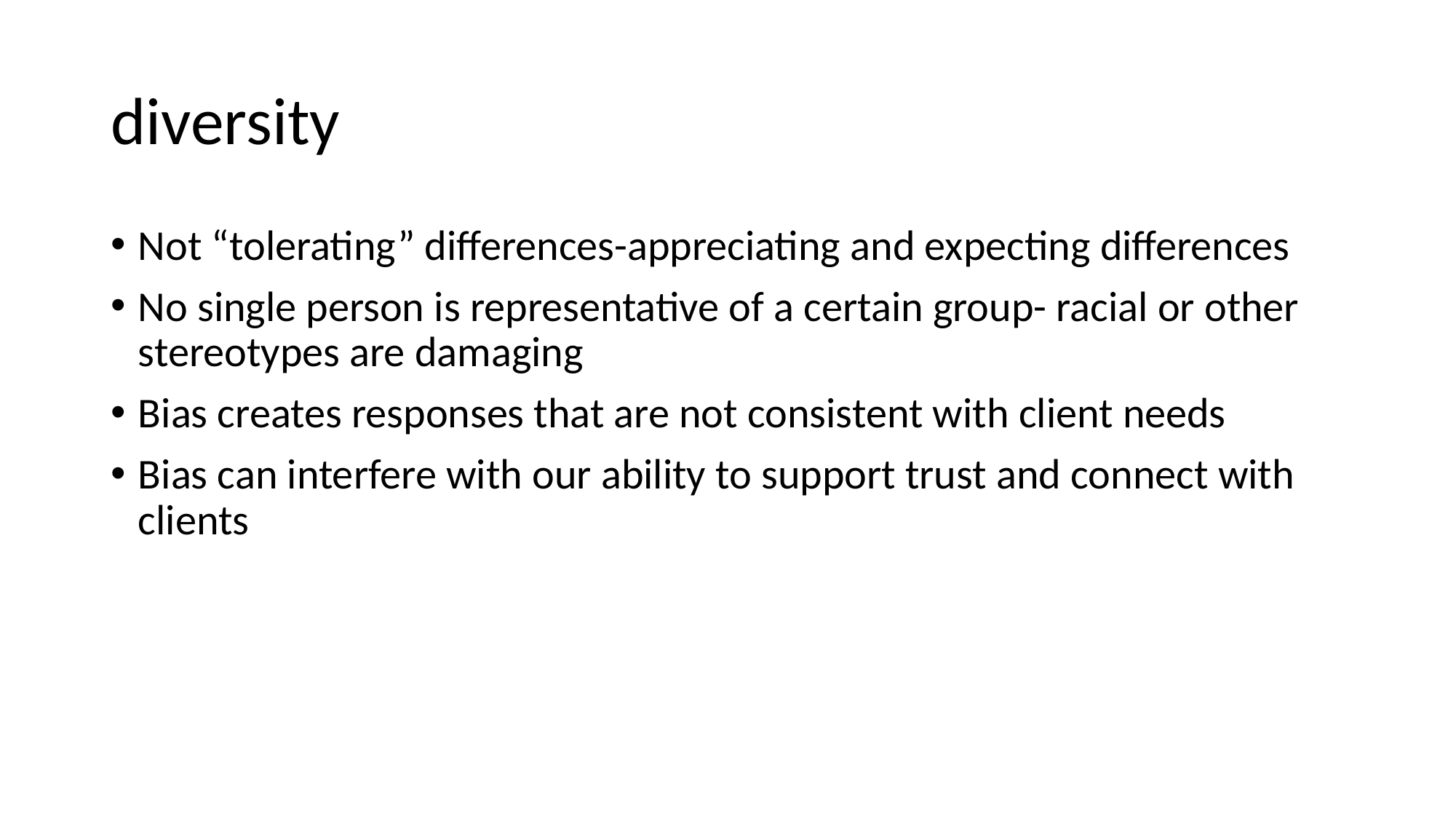

# diversity
Not “tolerating” differences-appreciating and expecting differences
No single person is representative of a certain group- racial or other stereotypes are damaging
Bias creates responses that are not consistent with client needs
Bias can interfere with our ability to support trust and connect with clients